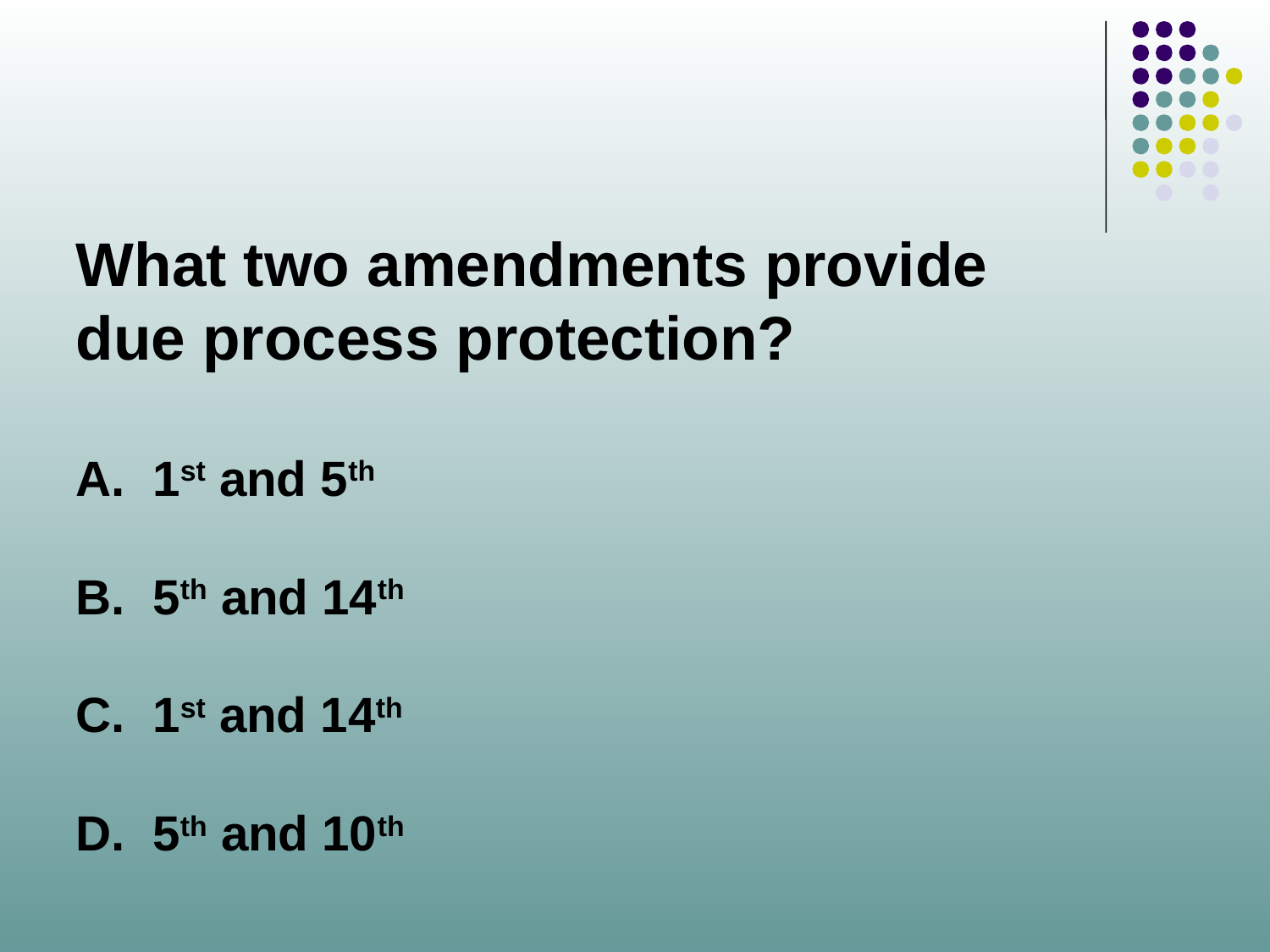

What two amendments provide due process protection?
A.  1st and 5th
B.  5th and 14th
C.  1st and 14th
D.  5th and 10th